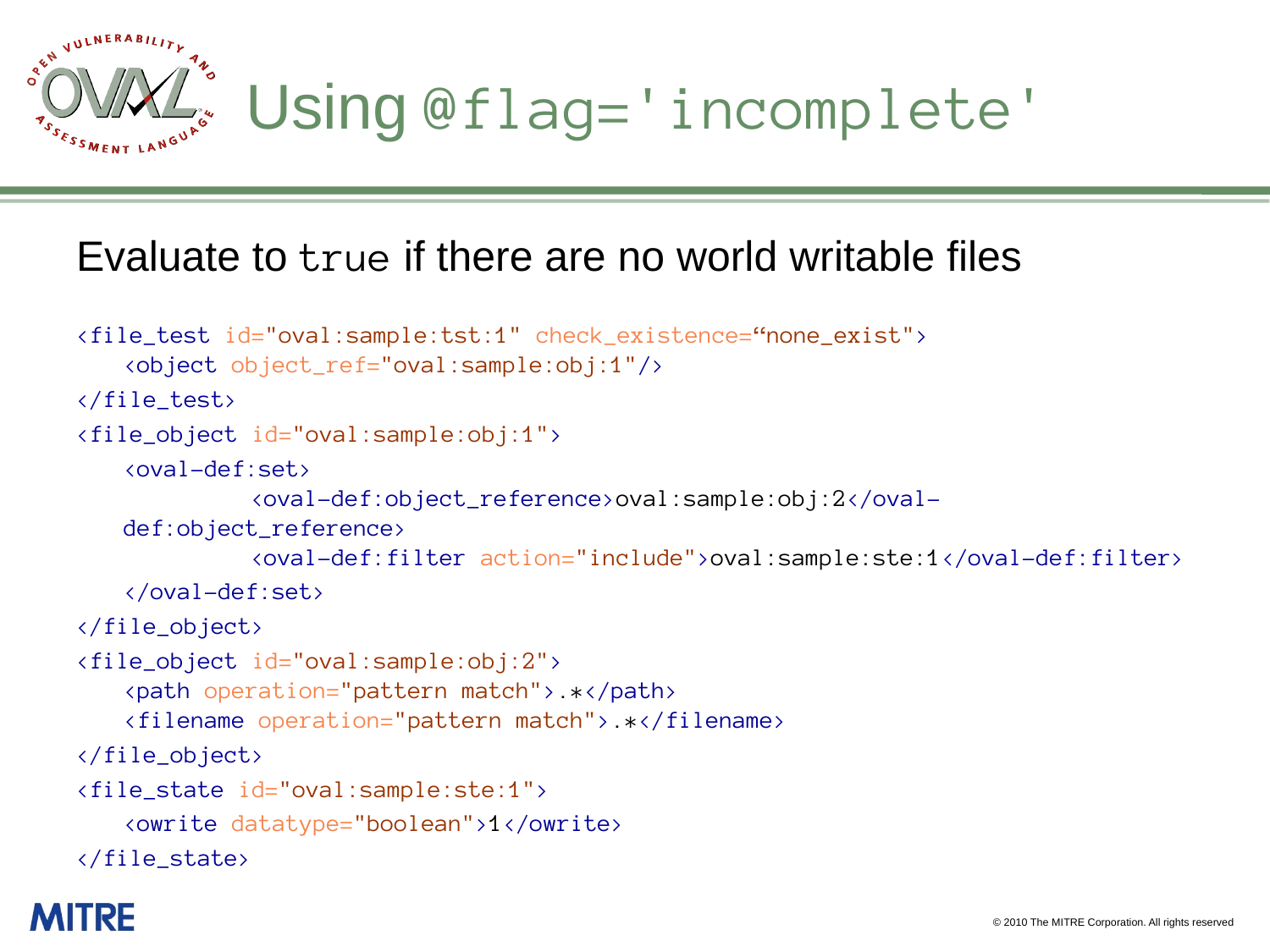

# Using @flag='incomplete'
Evaluate to true if there are no world writable files

<file_test id="oval:sample:tst:1" check_existence=“none_exist">
<object object_ref="oval:sample:obj:1"/>
</file_test>
<file_object id="oval:sample:obj:1">
	<oval-def:set>
	<oval-def:object_reference>oval:sample:obj:2</oval-def:object_reference>
	<oval-def:filter action="include">oval:sample:ste:1</oval-def:filter>
	</oval-def:set>
</file_object>
<file_object id="oval:sample:obj:2">
<path operation="pattern match">.*</path>
<filename operation="pattern match">.*</filename>
</file_object>
<file_state id="oval:sample:ste:1">
	<owrite datatype="boolean">1</owrite>
</file_state>